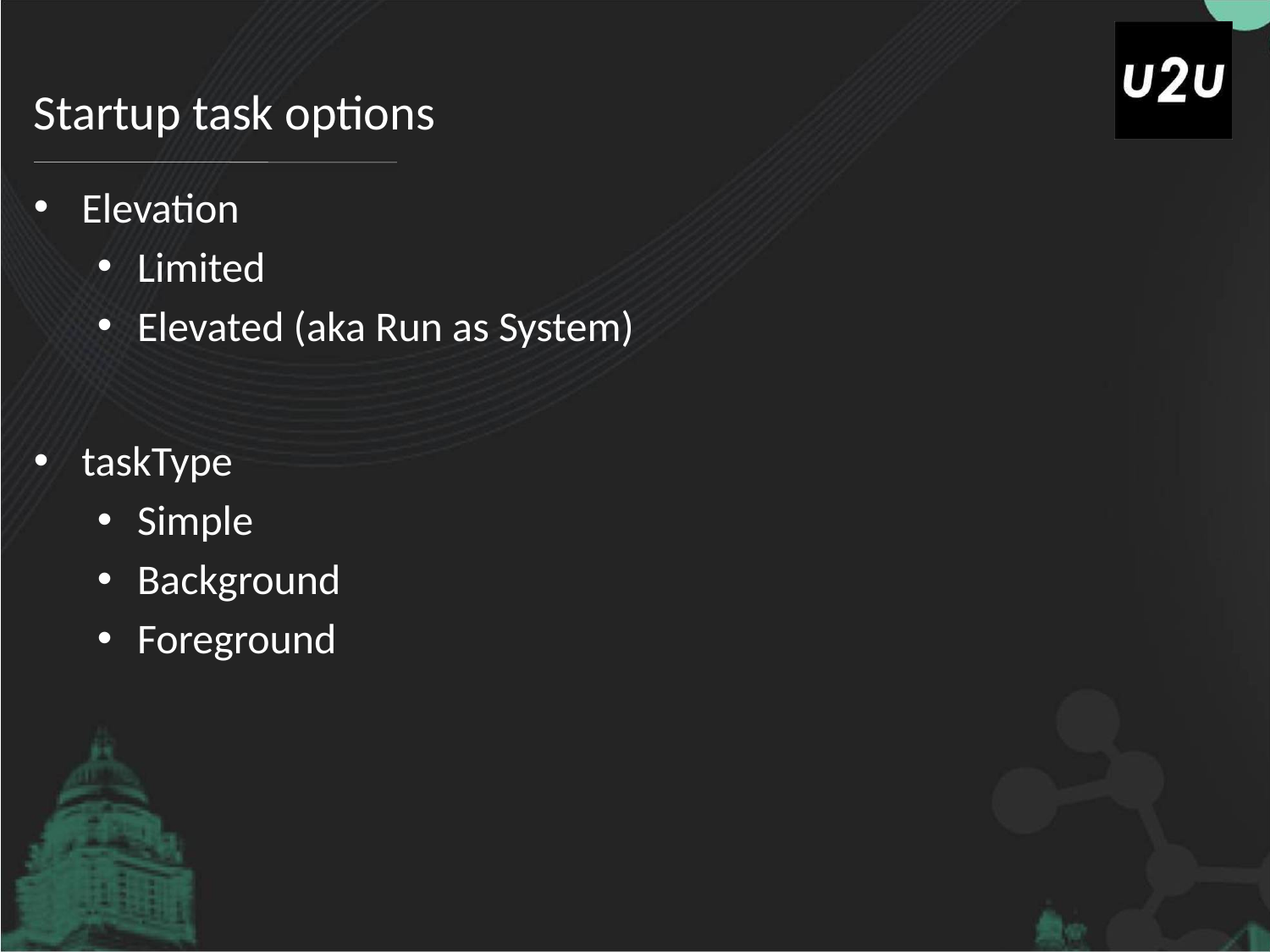

# Startup task options
Elevation
Limited
Elevated (aka Run as System)

taskType
Simple
Background
Foreground